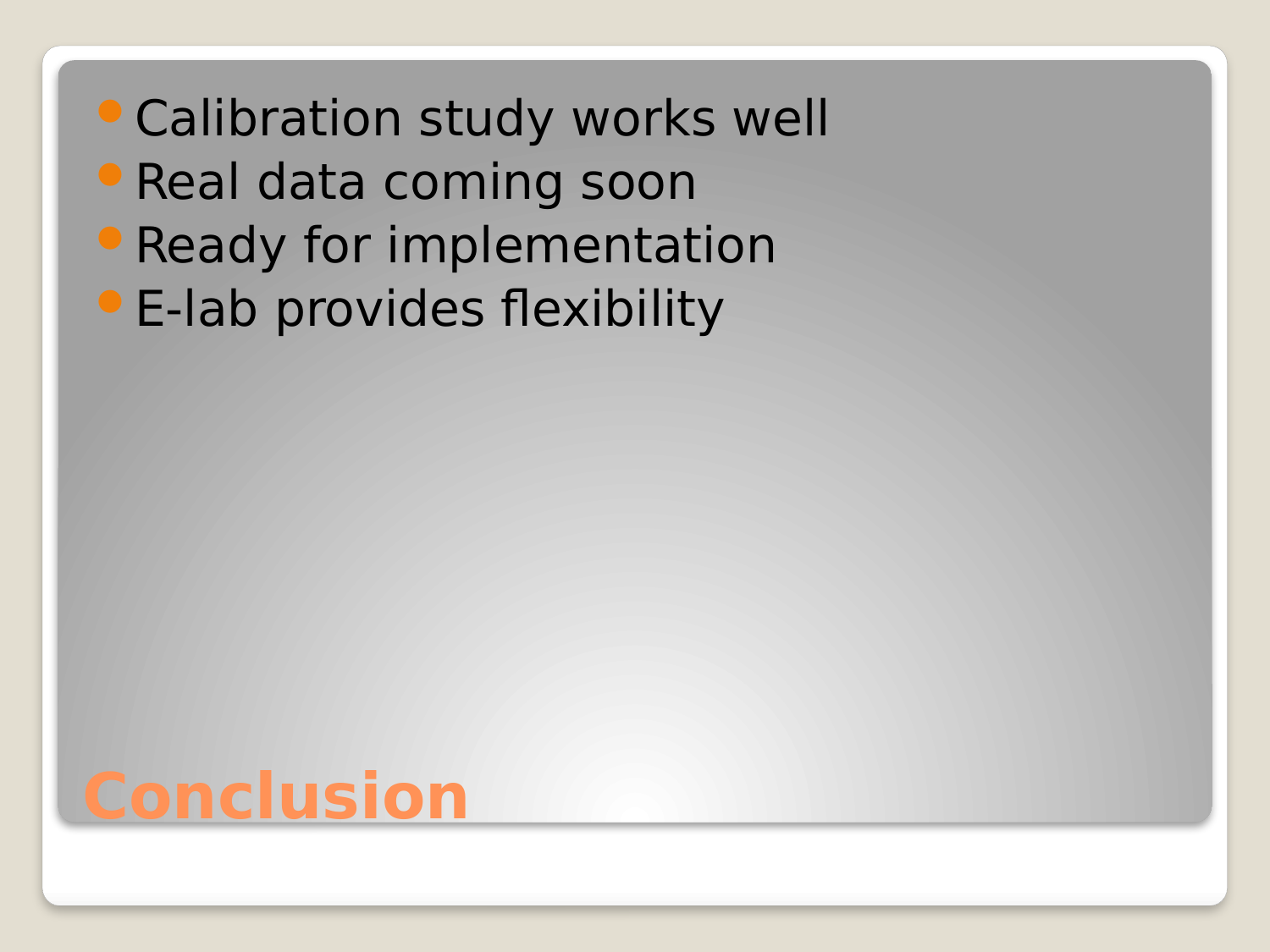

Calibration study works well
Real data coming soon
Ready for implementation
E-lab provides flexibility

# Conclusion